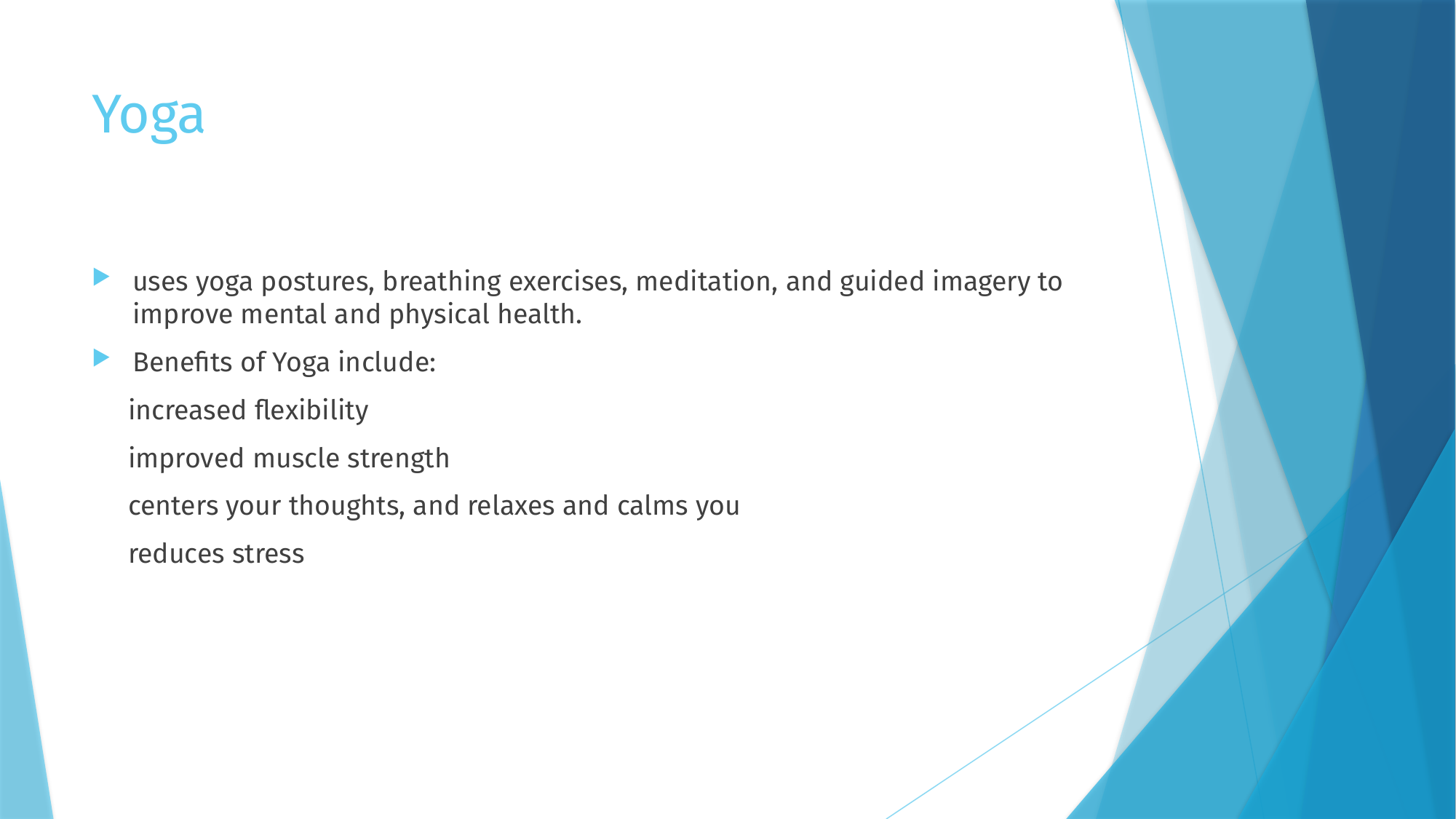

# Yoga
uses yoga postures, breathing exercises, meditation, and guided imagery to improve mental and physical health.
Benefits of Yoga include:
     increased flexibility
     improved muscle strength
     centers your thoughts, and relaxes and calms you
     reduces stress